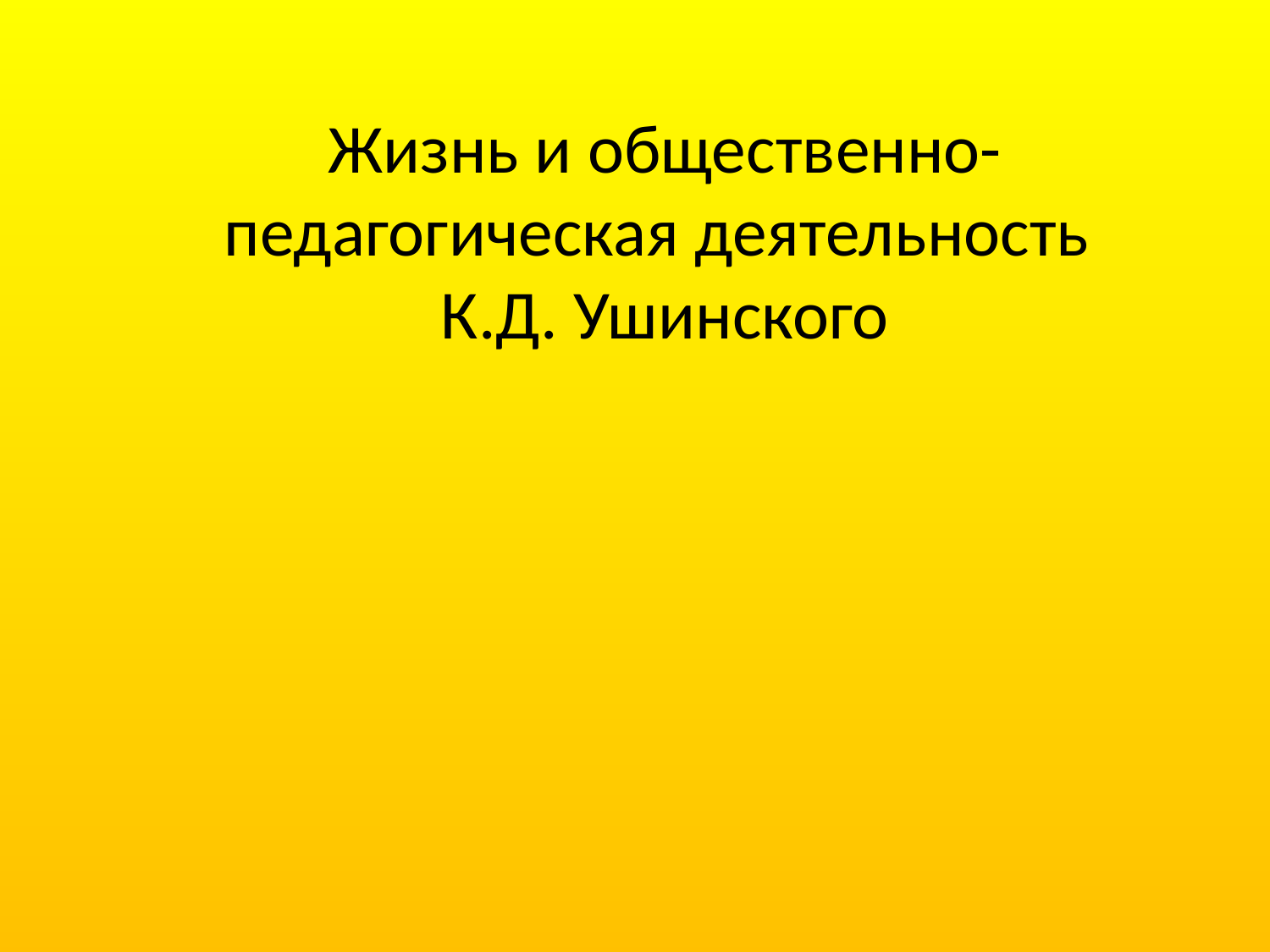

# Жизнь и общественно-педагогическая деятельность К.Д. Ушинского